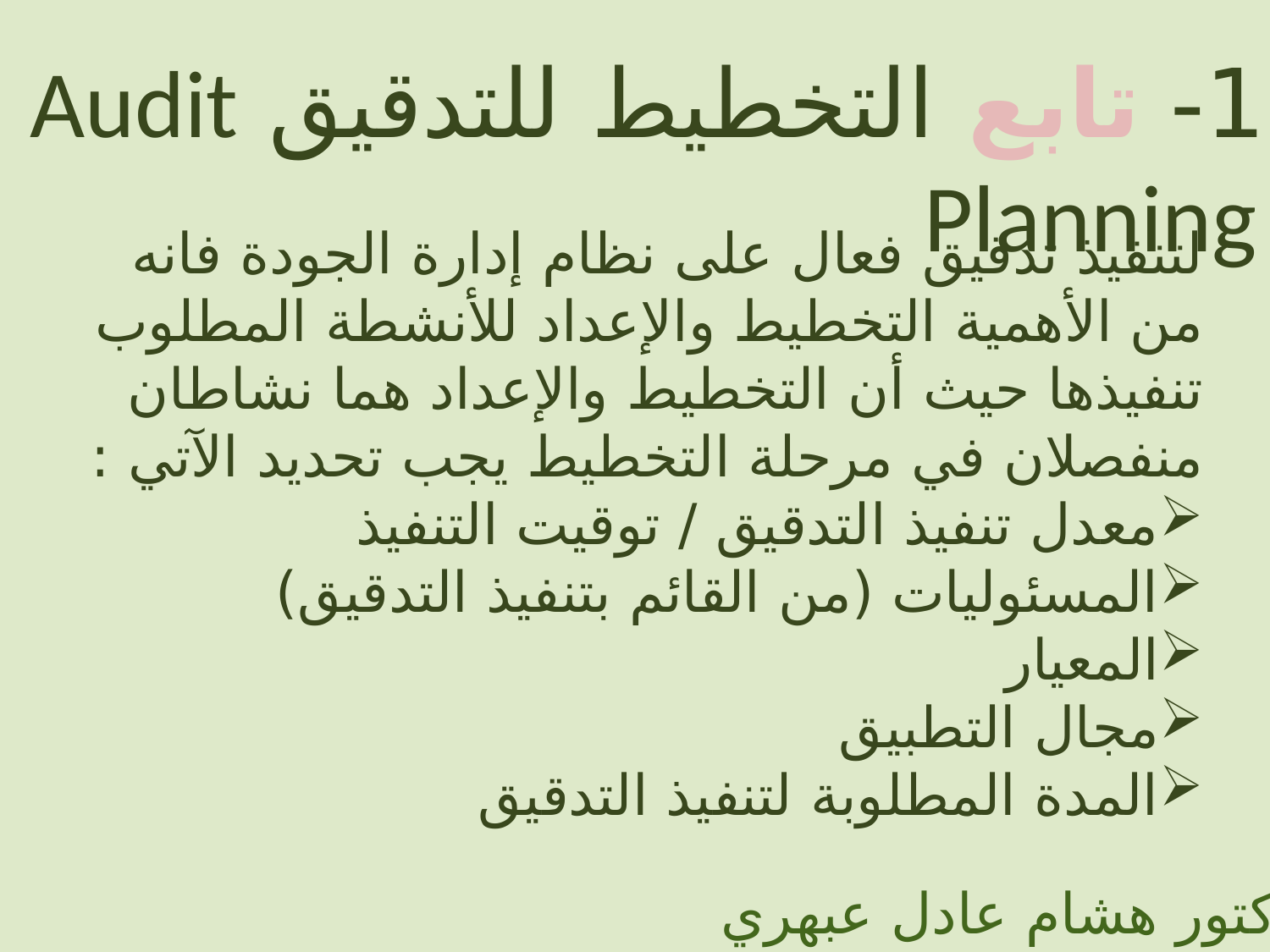

1- تابع التخطيط للتدقيق Audit Planning
لتنفيذ تدقيق فعال على نظام إدارة الجودة فانه من الأهمية التخطيط والإعداد للأنشطة المطلوب تنفيذها حيث أن التخطيط والإعداد هما نشاطان منفصلان في مرحلة التخطيط يجب تحديد الآتي :
معدل تنفيذ التدقيق / توقيت التنفيذ
المسئوليات (من القائم بتنفيذ التدقيق)
المعيار
مجال التطبيق
المدة المطلوبة لتنفيذ التدقيق

الدكتور هشام عادل عبهري